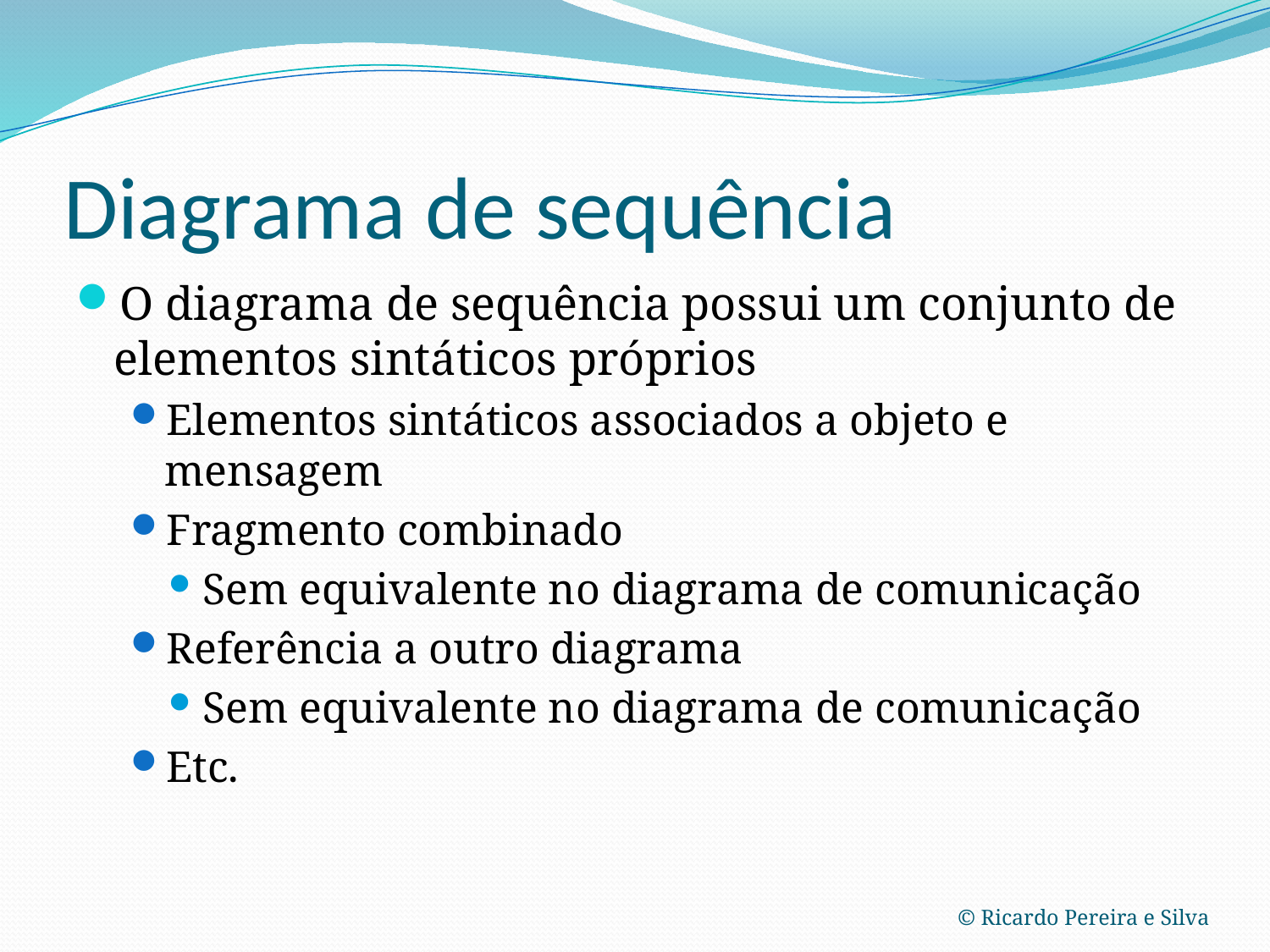

# Diagrama de sequência
O diagrama de sequência possui um conjunto de elementos sintáticos próprios
Elementos sintáticos associados a objeto e mensagem
Fragmento combinado
Sem equivalente no diagrama de comunicação
Referência a outro diagrama
Sem equivalente no diagrama de comunicação
Etc.
© Ricardo Pereira e Silva